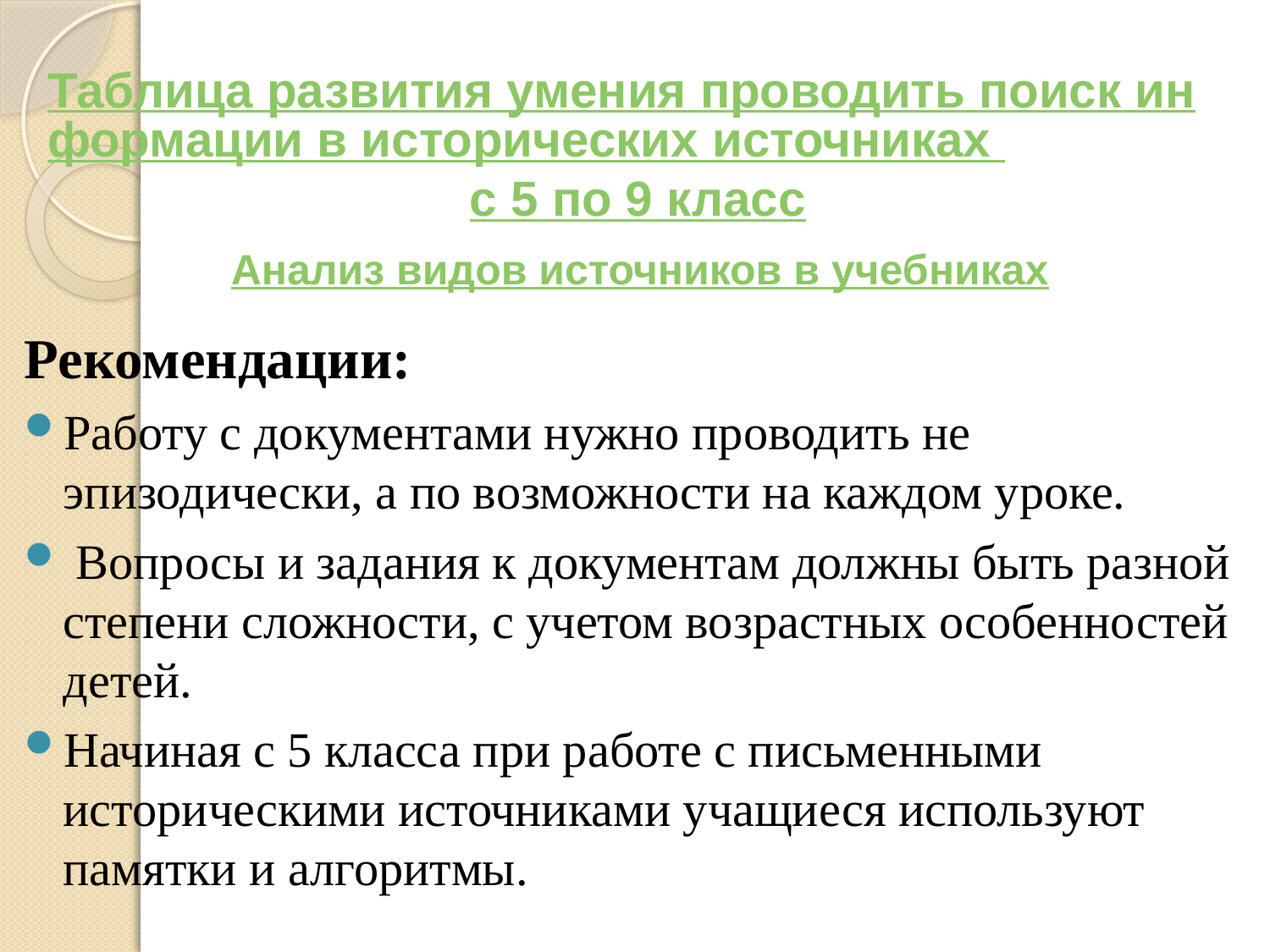

# Таблица развития умения проводить поиск информации в исторических источниках с 5 по 9 класс
Анализ видов источников в учебниках
Рекомендации:
Работу с документами нужно проводить не эпизодически, а по возможности на каждом уроке.
 Вопросы и задания к документам должны быть разной степени сложности, с учетом возрастных особенностей детей.
Начиная с 5 класса при работе с письменными историческими источниками учащиеся используют памятки и алгоритмы.